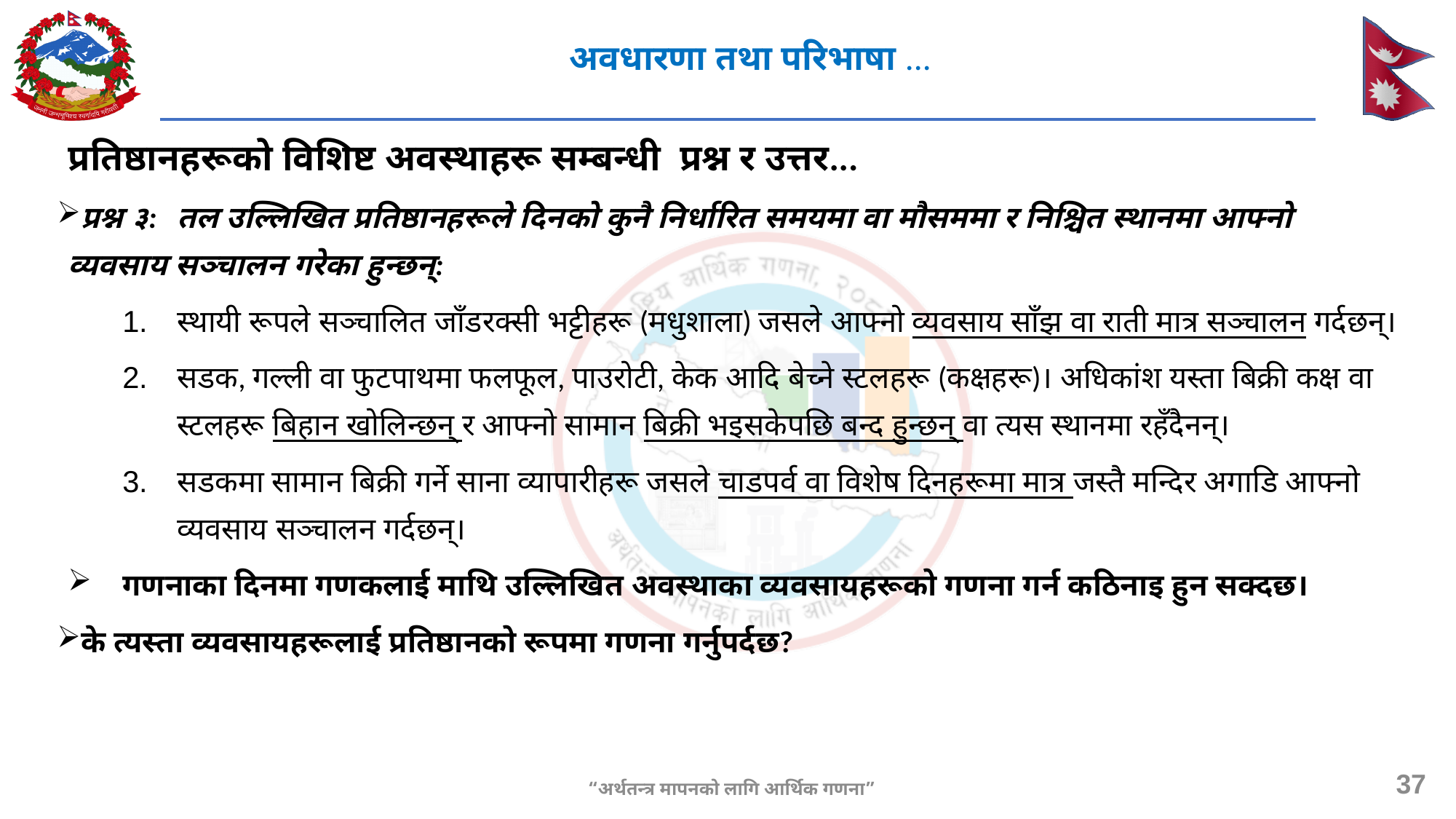

# अवधारणा तथा परिभाषा ...
प्रतिष्ठानहरूको विशिष्ट अवस्थाहरू सम्बन्धी  प्रश्न र उत्तर...
प्रश्न ३:	तल उल्लिखित प्रतिष्ठानहरूले दिनको कुनै निर्धारित समयमा वा मौसममा र निश्चित स्थानमा आफ्नो व्यवसाय सञ्चालन गरेका हुन्छन्:
स्थायी रूपले सञ्चालित जाँडरक्सी भट्टीहरू (मधुशाला) जसले आफ्नो व्यवसाय साँझ वा राती मात्र सञ्चालन गर्दछन्।
सडक, गल्ली वा फुटपाथमा फलफूल, पाउरोटी, केक आदि बेच्ने स्टलहरू (कक्षहरू)। अधिकांश यस्ता बिक्री कक्ष वा स्टलहरू बिहान खोलिन्छन् र आफ्नो सामान बिक्री भइसकेपछि बन्द हुन्छन् वा त्यस स्थानमा रहँदैनन्।
सडकमा सामान बिक्री गर्ने साना व्यापारीहरू जसले चाडपर्व वा विशेष दिनहरूमा मात्र जस्तै मन्दिर अगाडि आफ्नो व्यवसाय सञ्चालन गर्दछन्।
गणनाका दिनमा गणकलाई माथि उल्लिखित अवस्थाका व्यवसायहरूको गणना गर्न कठिनाइ हुन सक्दछ।
के त्यस्ता व्यवसायहरूलाई प्रतिष्ठानको रूपमा गणना गर्नुपर्दछ?

37
“अर्थतन्त्र मापनको लागि आर्थिक गणना”